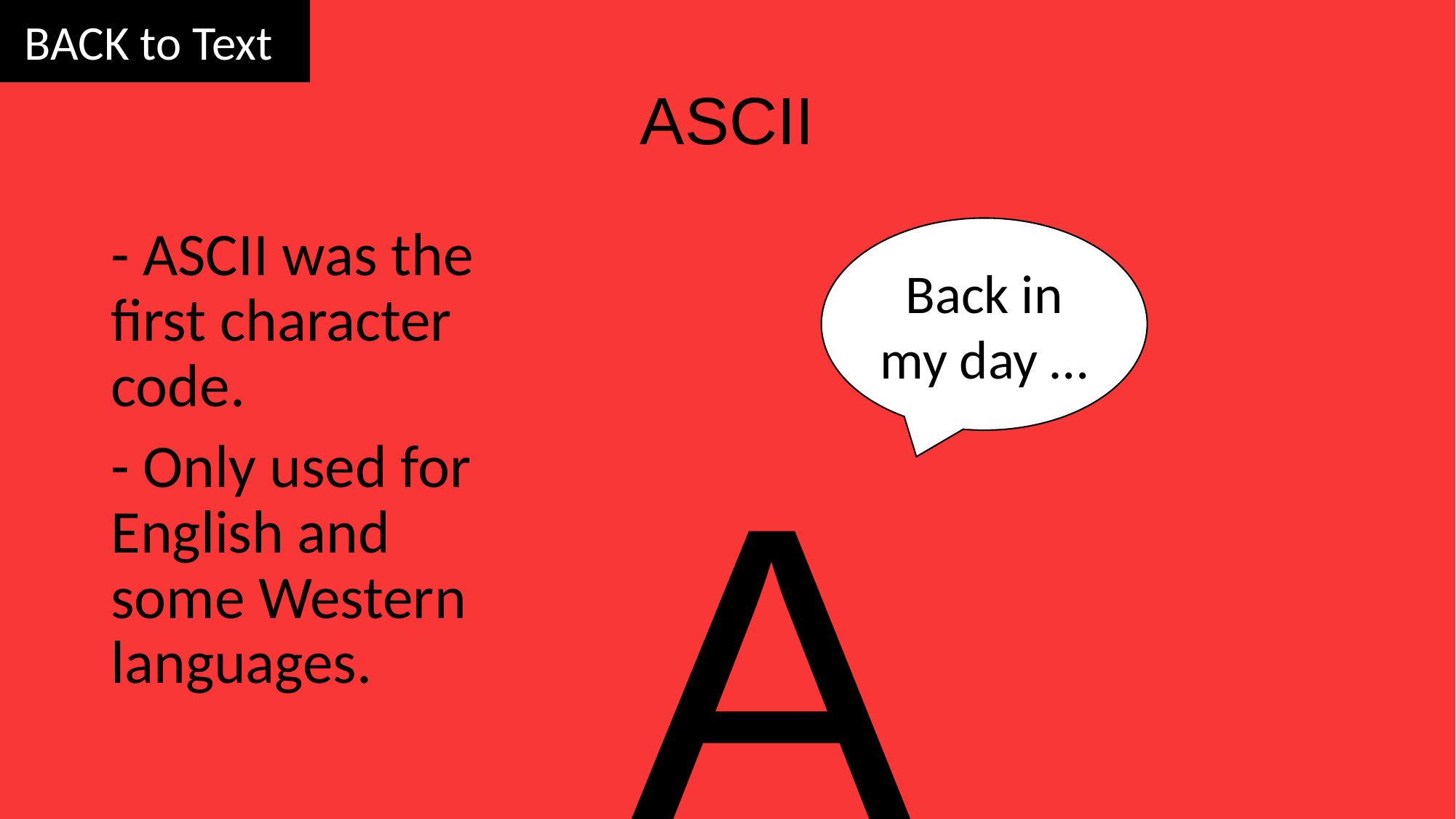

BACK to Text
# ASCII
- ASCII was the first character code.
- Only used for English and some Western languages.
Back in my day …
A